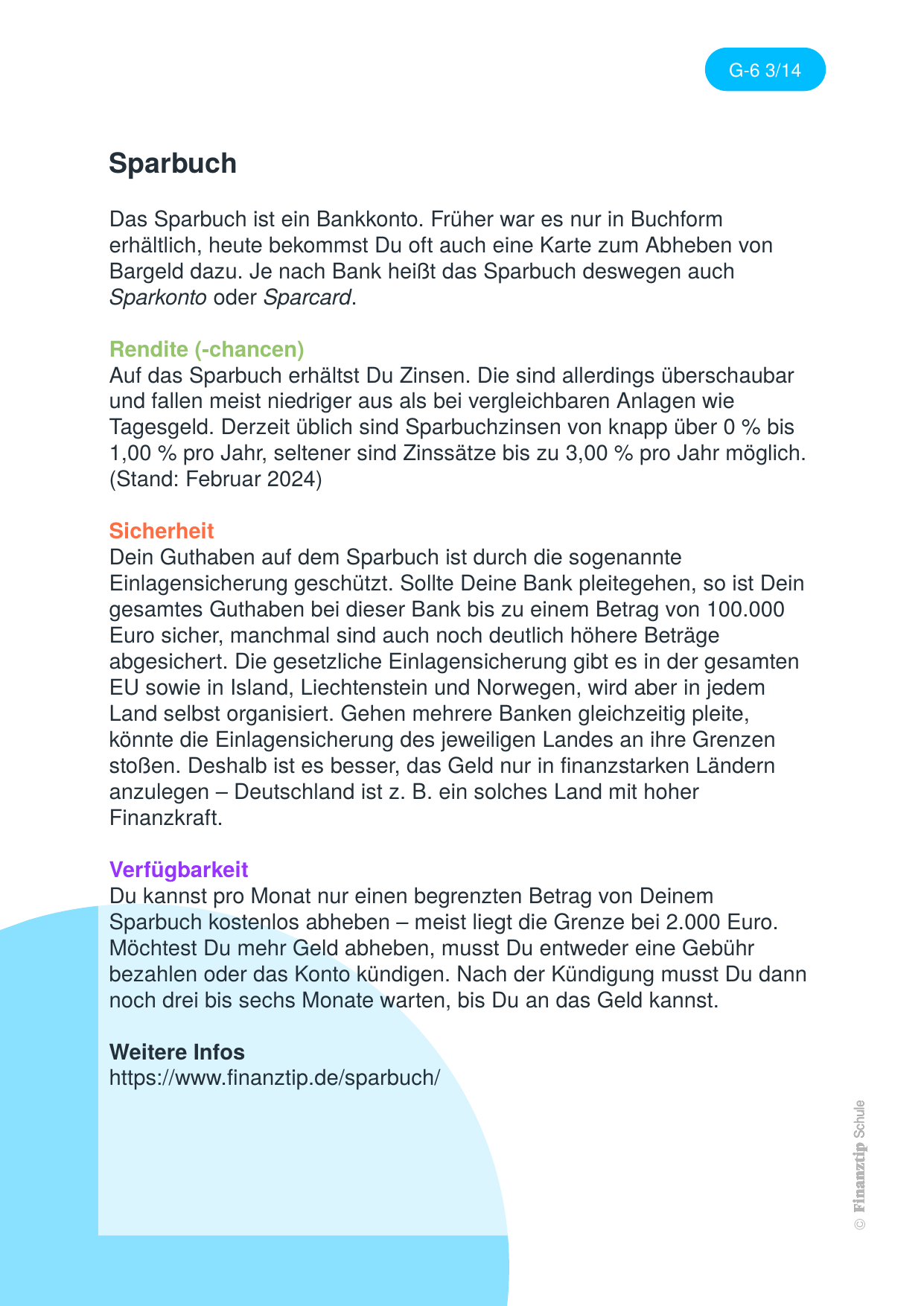

Sparbuch

Das Sparbuch ist ein Bankkonto. Früher war es nur in Buchform erhältlich, heute bekommst Du oft auch eine Karte zum Abheben von Bargeld dazu. Je nach Bank heißt das Sparbuch deswegen auch Sparkonto oder Sparcard.

Rendite (-chancen)
Auf das Sparbuch erhältst Du Zinsen. Die sind allerdings überschaubar und fallen meist niedriger aus als bei vergleichbaren Anlagen wie Tagesgeld. Derzeit üblich sind Sparbuchzinsen von knapp über 0 % bis 1,00 % pro Jahr, seltener sind Zinssätze bis zu 3,00 % pro Jahr möglich. (Stand: Februar 2024)

Sicherheit
Dein Guthaben auf dem Sparbuch ist durch die sogenannte Einlagensicherung geschützt. Sollte Deine Bank pleitegehen, so ist Dein gesamtes Guthaben bei dieser Bank bis zu einem Betrag von 100.000 Euro sicher, manchmal sind auch noch deutlich höhere Beträge abgesichert. Die gesetzliche Einlagensicherung gibt es in der gesamten EU sowie in Island, Liechtenstein und Norwegen, wird aber in jedem Land selbst organisiert. Gehen mehrere Banken gleichzeitig pleite, könnte die Einlagensicherung des jeweiligen Landes an ihre Grenzen stoßen. Deshalb ist es besser, das Geld nur in finanzstarken Ländern anzulegen – Deutschland ist z. B. ein solches Land mit hoher Finanzkraft.

Verfügbarkeit
Du kannst pro Monat nur einen begrenzten Betrag von Deinem Sparbuch kostenlos abheben – meist liegt die Grenze bei 2.000 Euro. Möchtest Du mehr Geld abheben, musst Du entweder eine Gebühr bezahlen oder das Konto kündigen. Nach der Kündigung musst Du dann noch drei bis sechs Monate warten, bis Du an das Geld kannst.

Weitere Infos
https://www.finanztip.de/sparbuch/